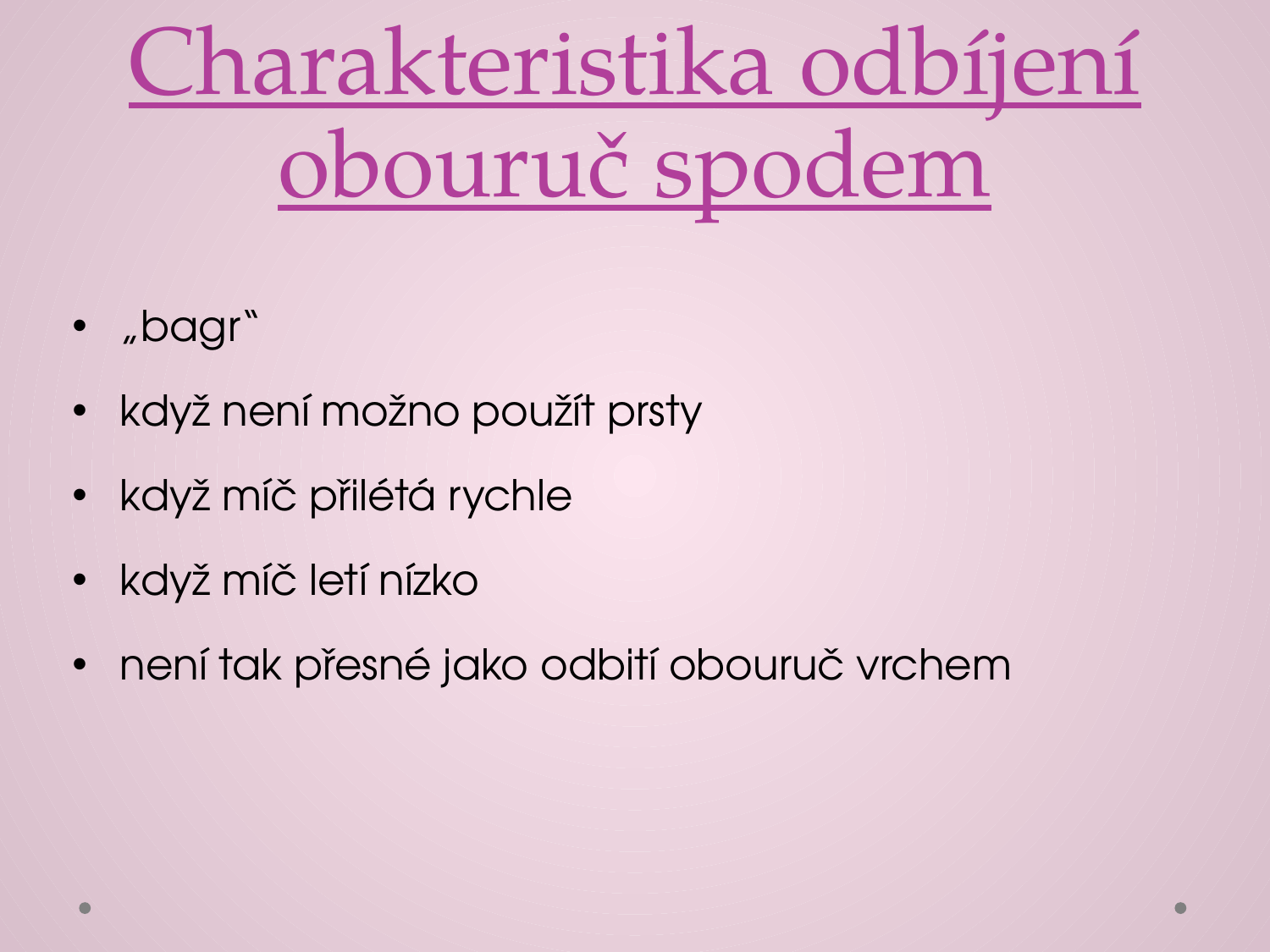

# Charakteristika odbíjení obouruč spodem
„bagr“
když není možno použít prsty
když míč přilétá rychle
když míč letí nízko
není tak přesné jako odbití obouruč vrchem